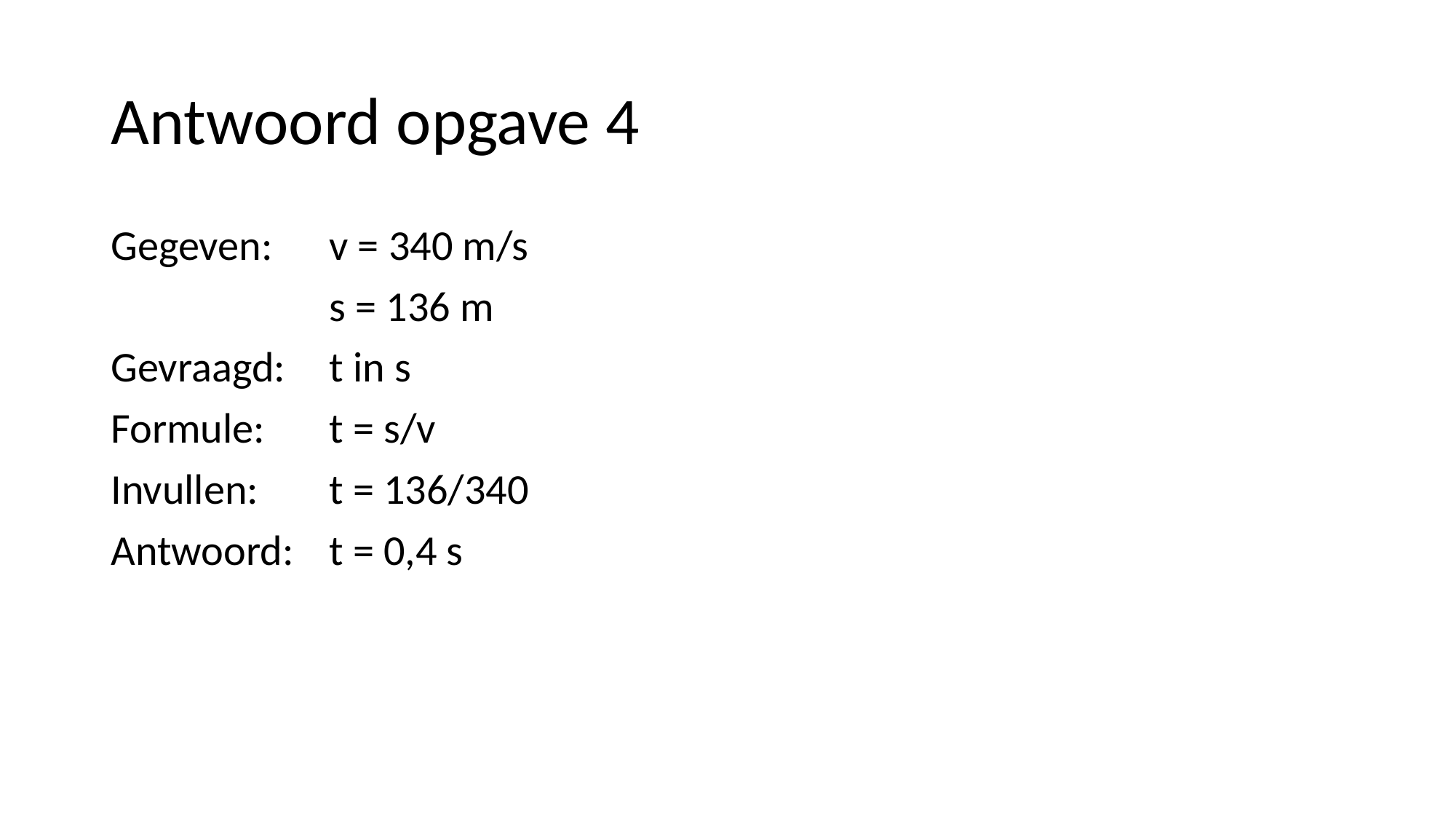

# Antwoord opgave 4
Gegeven:	v = 340 m/s
		s = 136 m
Gevraagd: 	t in s
Formule: 	t = s/v
Invullen:	t = 136/340
Antwoord:	t = 0,4 s